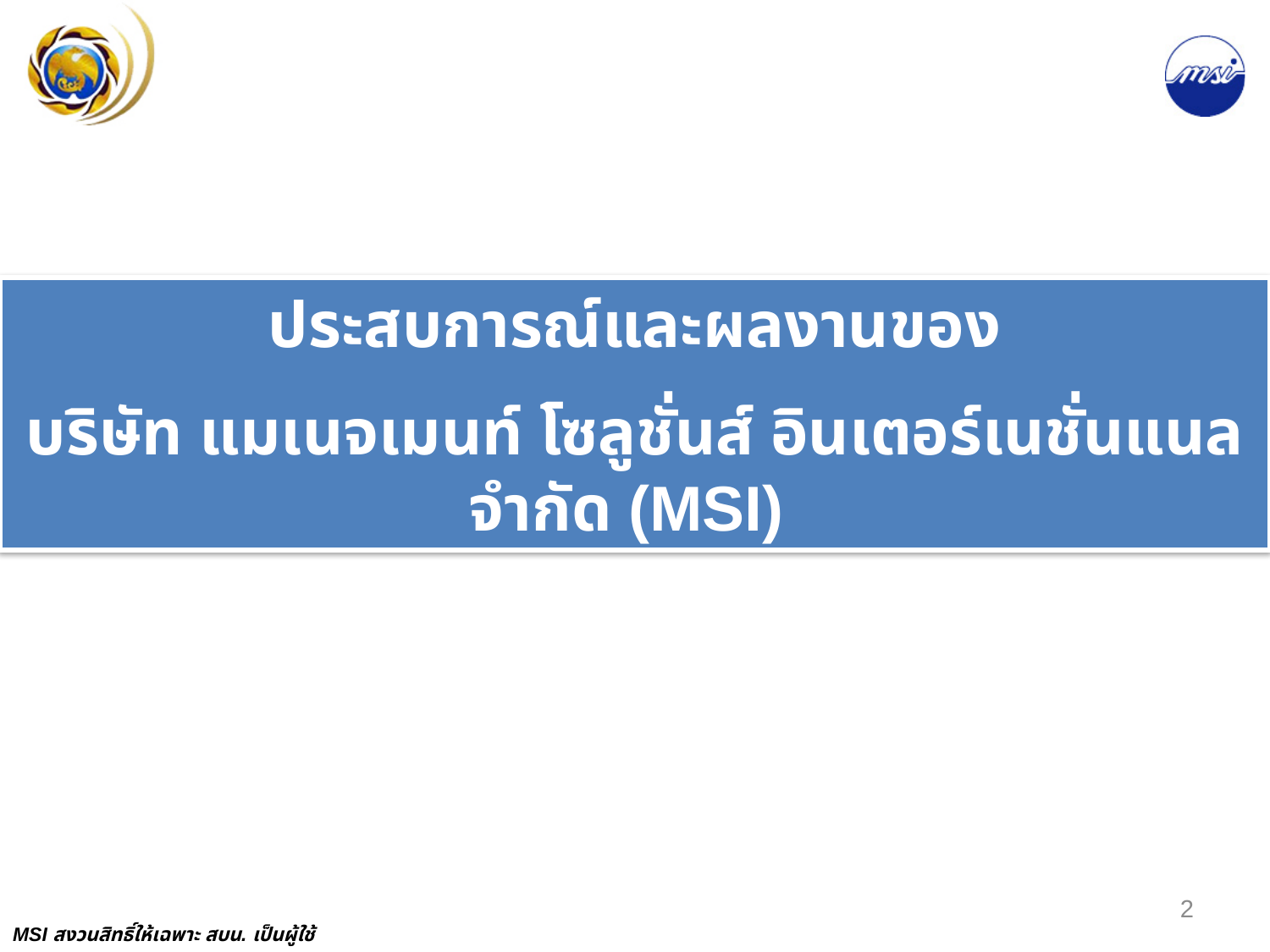

ประสบการณ์และผลงานของ
บริษัท แมเนจเมนท์ โซลูชั่นส์ อินเตอร์เนชั่นแนล จำกัด (MSI)
2